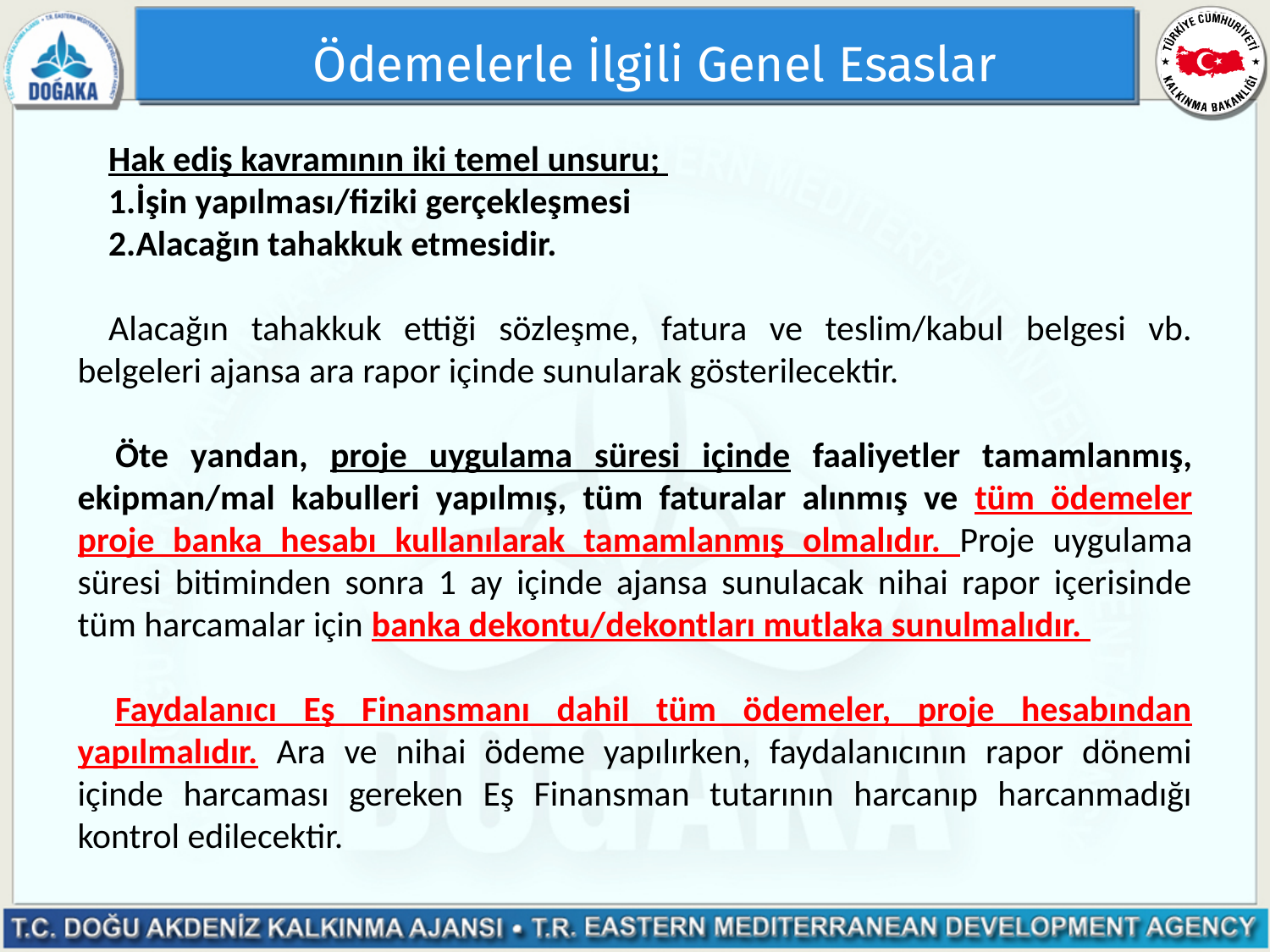

# Ödemelerle İlgili Genel Esaslar
Hak ediş kavramının iki temel unsuru;
İşin yapılması/fiziki gerçekleşmesi
Alacağın tahakkuk etmesidir.

Alacağın tahakkuk ettiği sözleşme, fatura ve teslim/kabul belgesi vb. belgeleri ajansa ara rapor içinde sunularak gösterilecektir.

Öte yandan, proje uygulama süresi içinde faaliyetler tamamlanmış, ekipman/mal kabulleri yapılmış, tüm faturalar alınmış ve tüm ödemeler proje banka hesabı kullanılarak tamamlanmış olmalıdır. Proje uygulama süresi bitiminden sonra 1 ay içinde ajansa sunulacak nihai rapor içerisinde tüm harcamalar için banka dekontu/dekontları mutlaka sunulmalıdır.

Faydalanıcı Eş Finansmanı dahil tüm ödemeler, proje hesabından yapılmalıdır. Ara ve nihai ödeme yapılırken, faydalanıcının rapor dönemi içinde harcaması gereken Eş Finansman tutarının harcanıp harcanmadığı kontrol edilecektir.